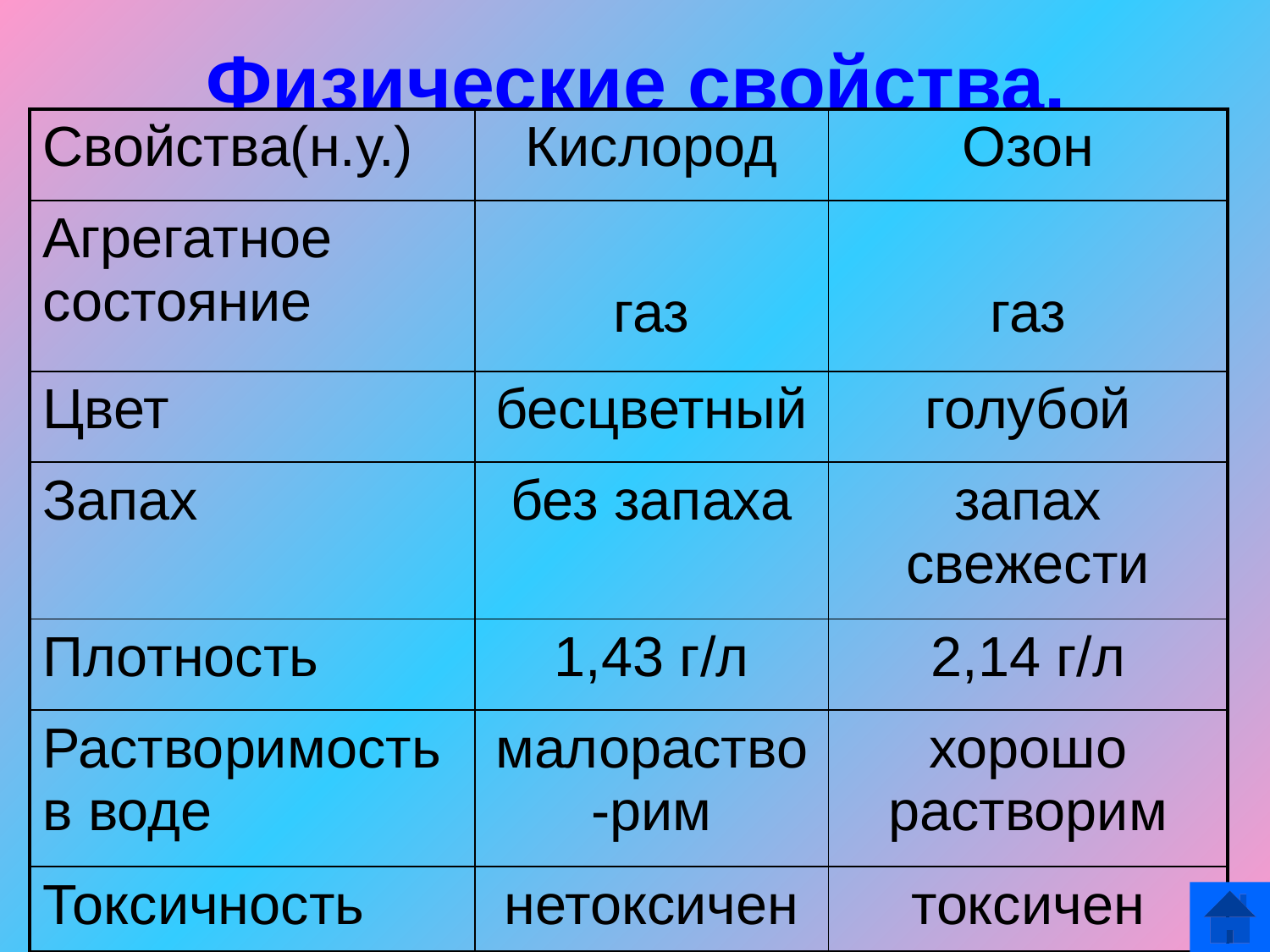

# Физические свойства.
| Свойства(н.у.) | Кислород | Озон |
| --- | --- | --- |
| Агрегатное состояние | газ | газ |
| Цвет | бесцветный | голубой |
| Запах | без запаха | запах свежести |
| Плотность | 1,43 г/л | 2,14 г/л |
| Растворимость в воде | малораство -рим | хорошо растворим |
| Токсичность | нетоксичен | токсичен |